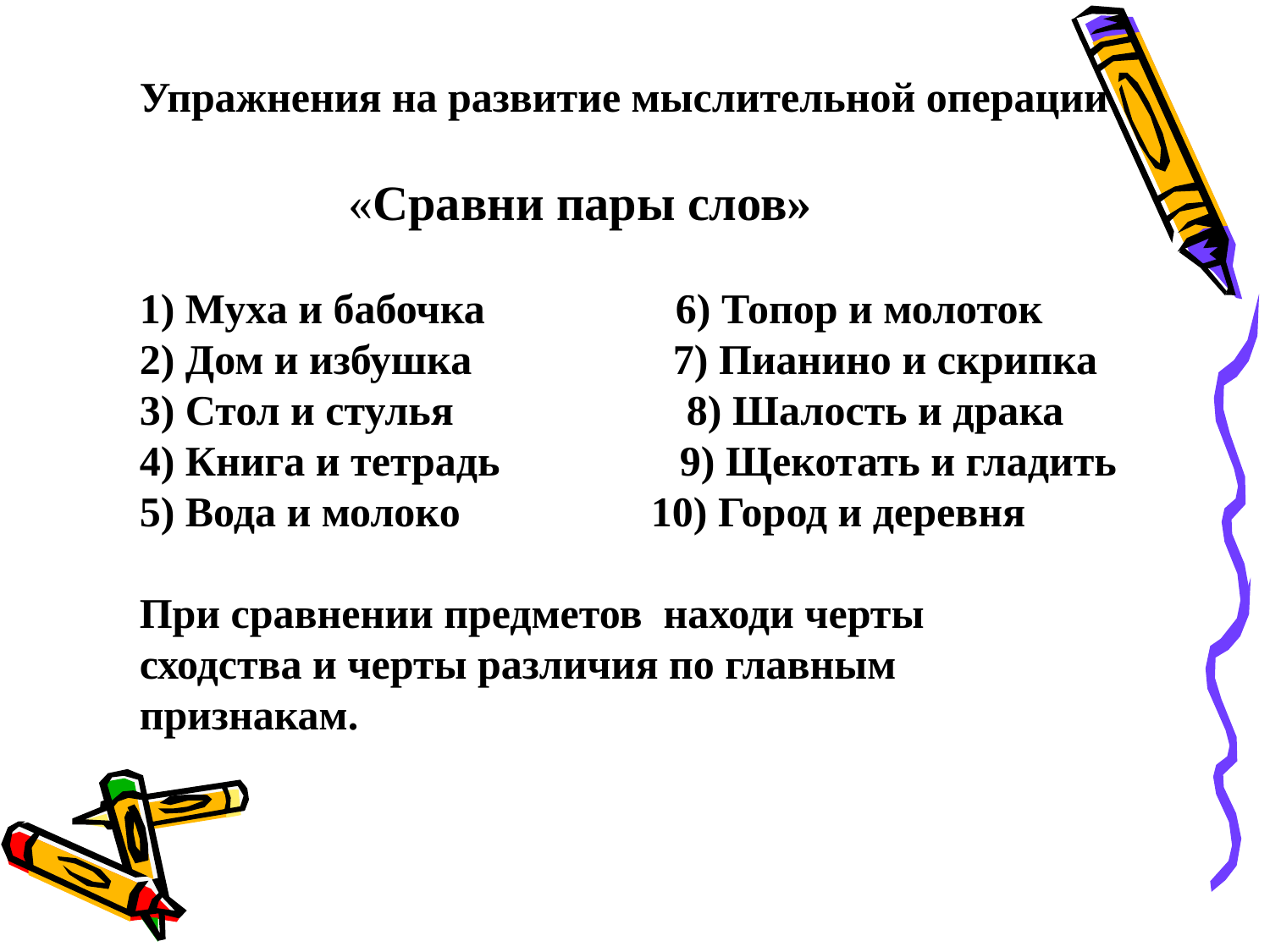

Упражнения на развитие мыслительной операции

                 «Сравни пары слов»

1) Муха и бабочка                  6) Топор и молоток
2) Дом и избушка                   7) Пианино и скрипка
3) Стол и стулья                      8) Шалость и драка
4) Книга и тетрадь                 9) Щекотать и гладить
5) Вода и молоко                  10) Город и деревня

При сравнении предметов  находи черты сходства и черты различия по главным
признакам.